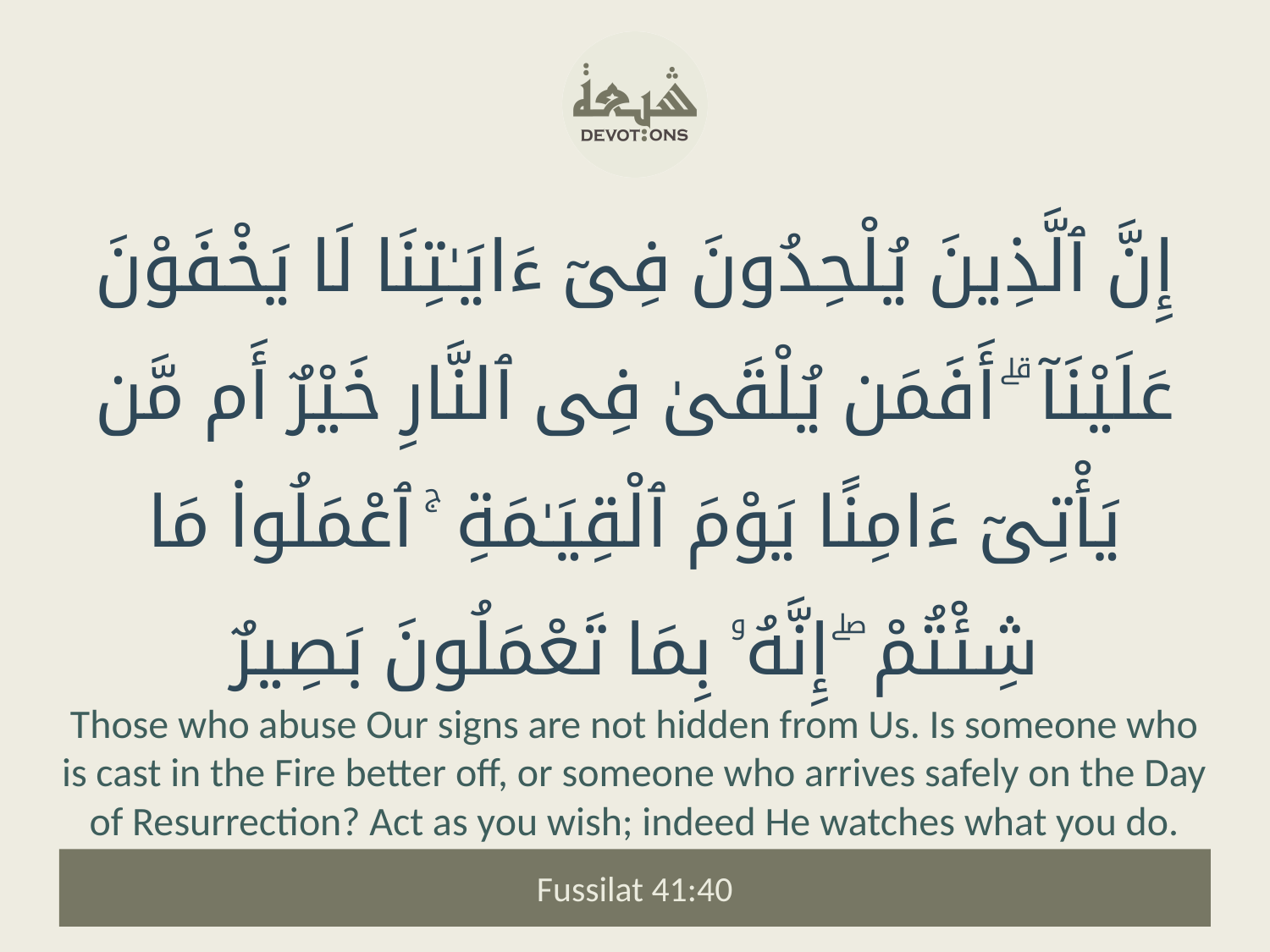

إِنَّ ٱلَّذِينَ يُلْحِدُونَ فِىٓ ءَايَـٰتِنَا لَا يَخْفَوْنَ عَلَيْنَآ ۗ أَفَمَن يُلْقَىٰ فِى ٱلنَّارِ خَيْرٌ أَم مَّن يَأْتِىٓ ءَامِنًا يَوْمَ ٱلْقِيَـٰمَةِ ۚ ٱعْمَلُوا۟ مَا شِئْتُمْ ۖ إِنَّهُۥ بِمَا تَعْمَلُونَ بَصِيرٌ
Those who abuse Our signs are not hidden from Us. Is someone who is cast in the Fire better off, or someone who arrives safely on the Day of Resurrection? Act as you wish; indeed He watches what you do.
Fussilat 41:40